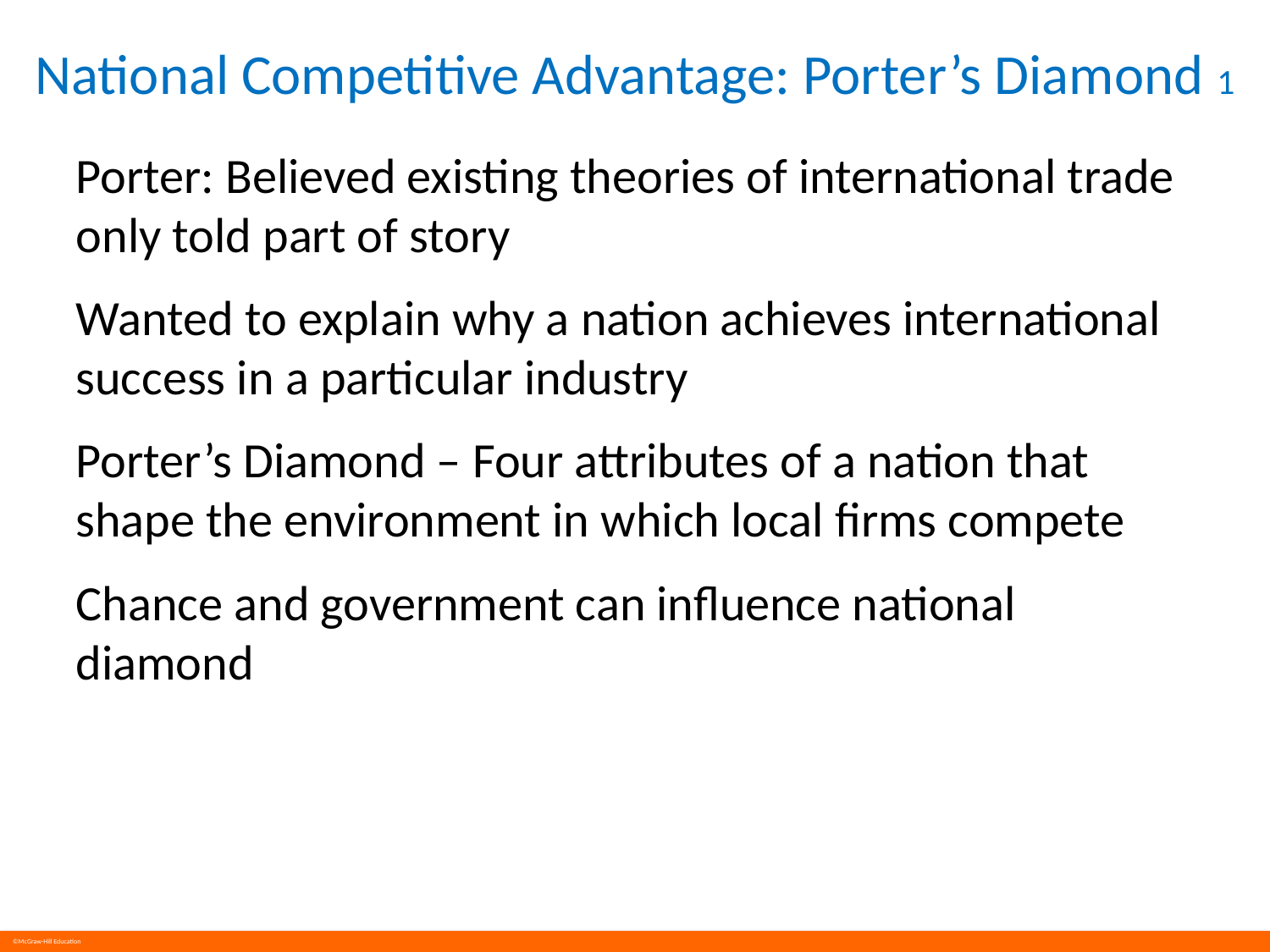

# National Competitive Advantage: Porter’s Diamond 1
Porter: Believed existing theories of international trade only told part of story
Wanted to explain why a nation achieves international success in a particular industry
Porter’s Diamond – Four attributes of a nation that shape the environment in which local firms compete
Chance and government can influence national diamond